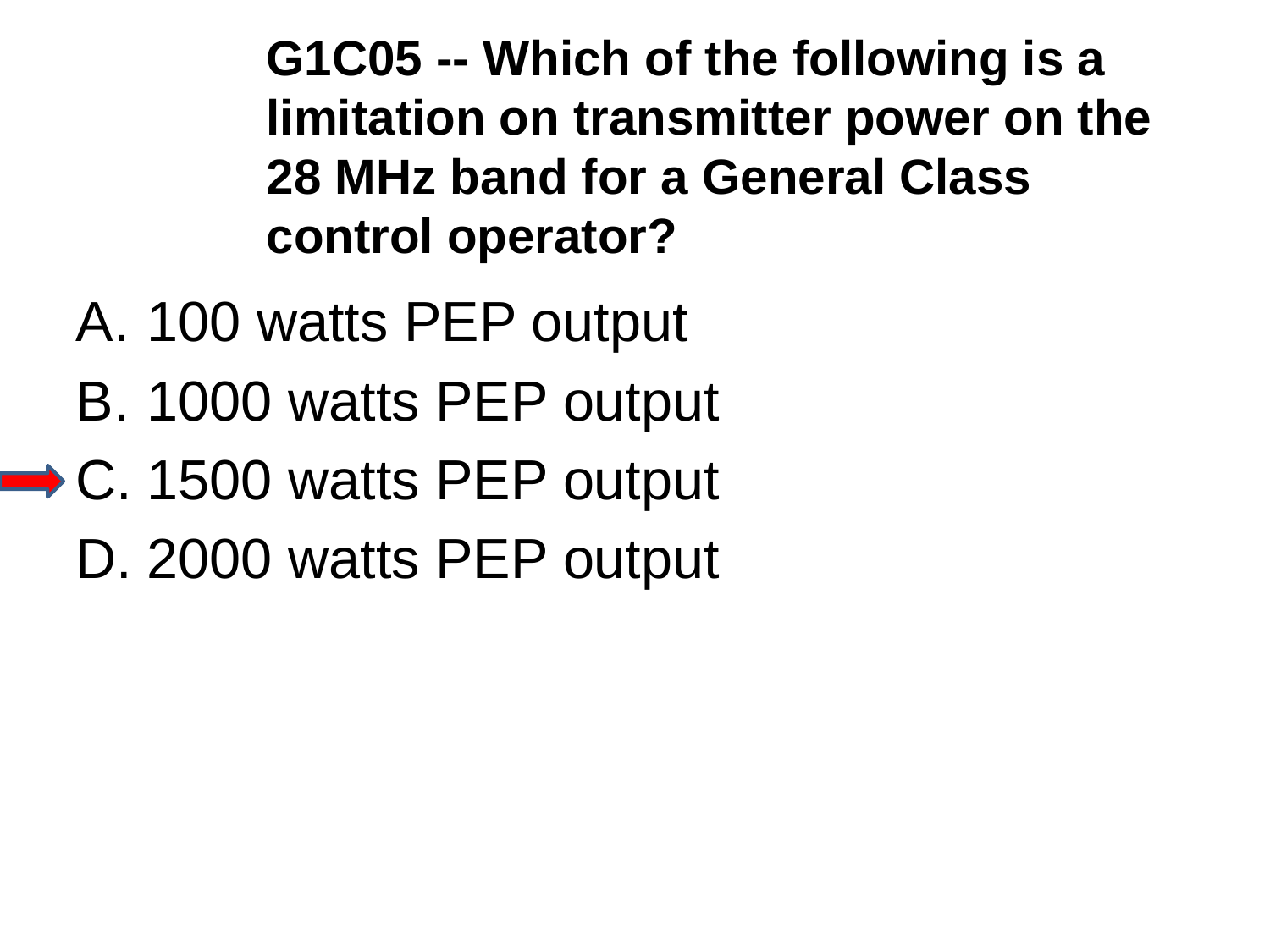

G1C05 -- Which of the following is a limitation on transmitter power on the 28 MHz band for a General Class control operator?
A.	100 watts PEP output
B.	1000 watts PEP output
C.	1500 watts PEP output
D.	2000 watts PEP output